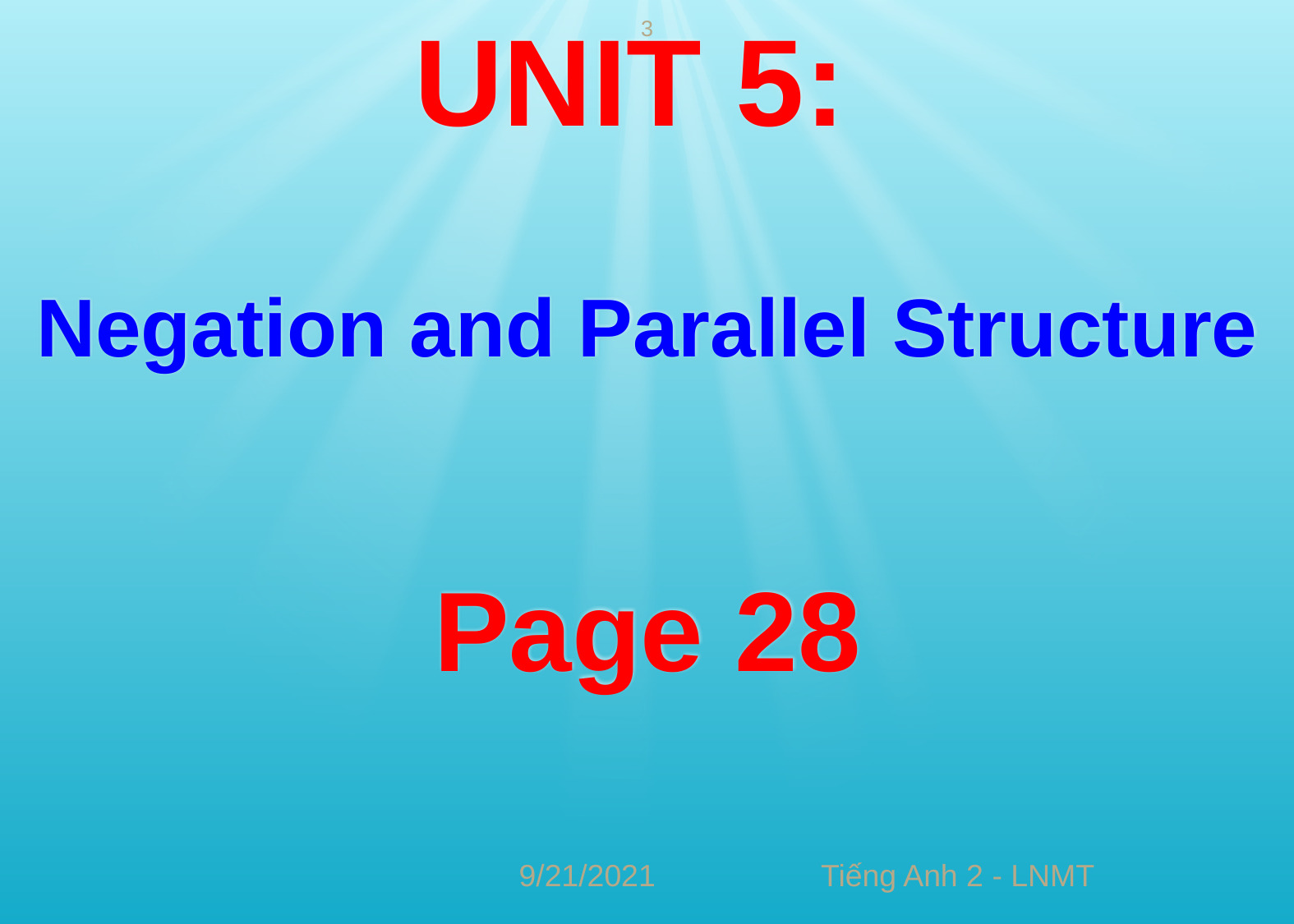

3
# UNIT 5: Negation and Parallel Structure Page 28
9/21/2021
Tiếng Anh 2 - LNMT